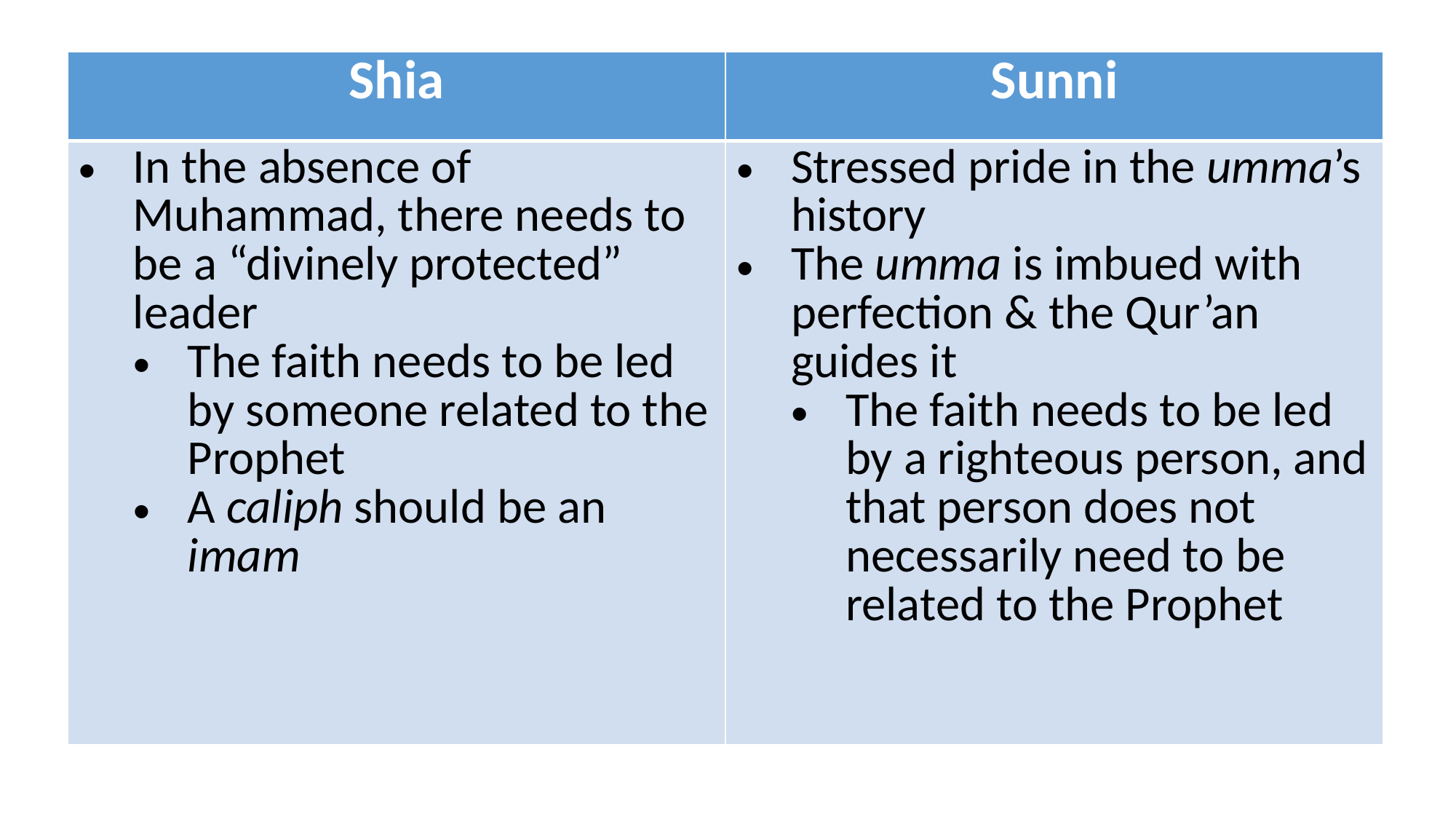

| Shia | Sunni |
| --- | --- |
| In the absence of Muhammad, there needs to be a “divinely protected” leader The faith needs to be led by someone related to the Prophet A caliph should be an imam | Stressed pride in the umma’s history The umma is imbued with perfection & the Qur’an guides it The faith needs to be led by a righteous person, and that person does not necessarily need to be related to the Prophet |